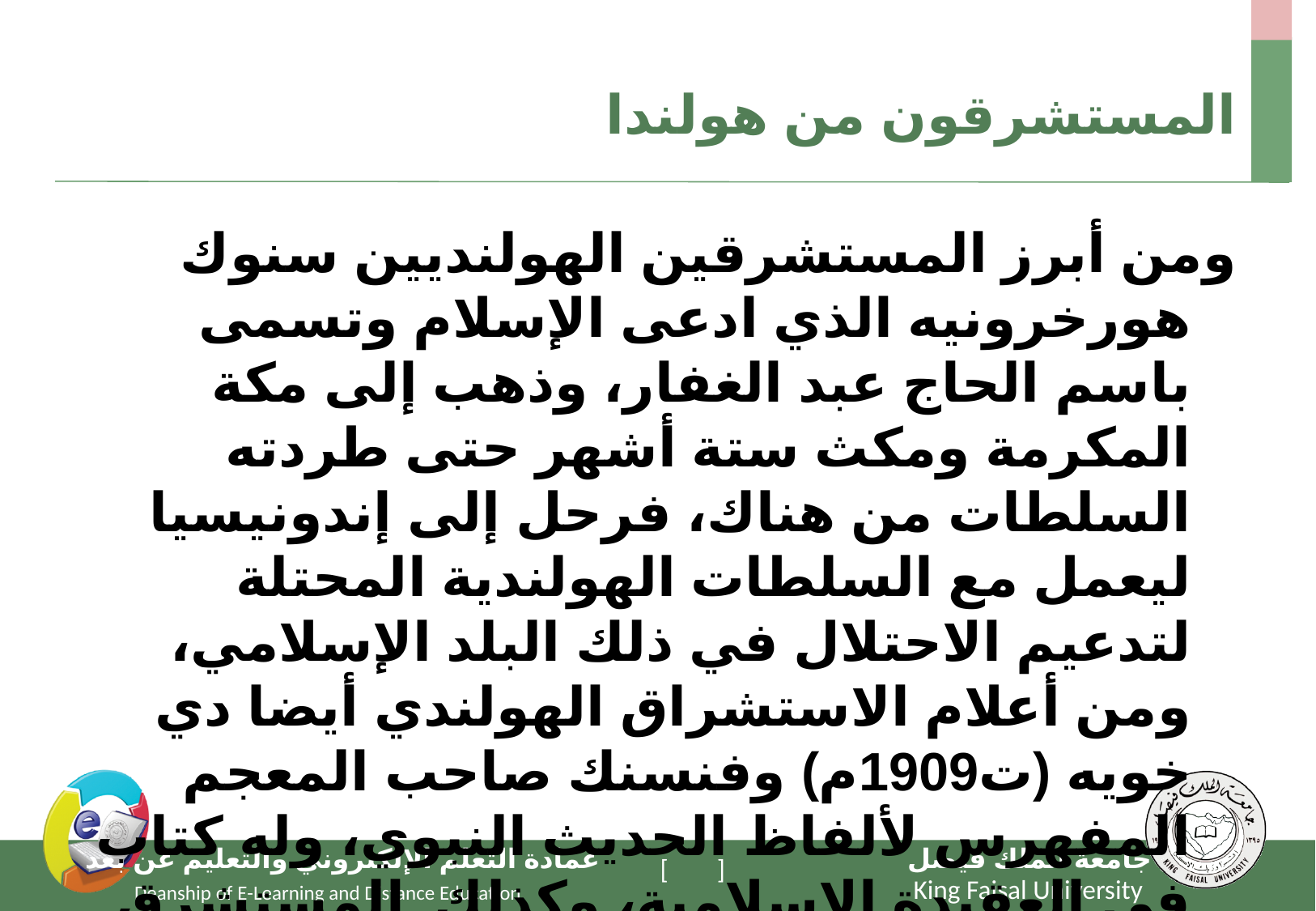

# المستشرقون من هولندا
ومن أبرز المستشرقين الهولنديين سنوك هورخرونيه الذي ادعى الإسلام وتسمى باسم الحاج عبد الغفار، وذهب إلى مكة المكرمة ومكث ستة أشهر حتى طردته السلطات من هناك، فرحل إلى إندونيسيا ليعمل مع السلطات الهولندية المحتلة لتدعيم الاحتلال في ذلك البلد الإسلامي، ومن أعلام الاستشراق الهولندي أيضا دي خويه (ت1909م) وفنسنك صاحب المعجم المفهرس لألفاظ الحديث النبوي، وله كتاب في العقيدة الإسلامية، وكذلك  المستشرق دوزي.